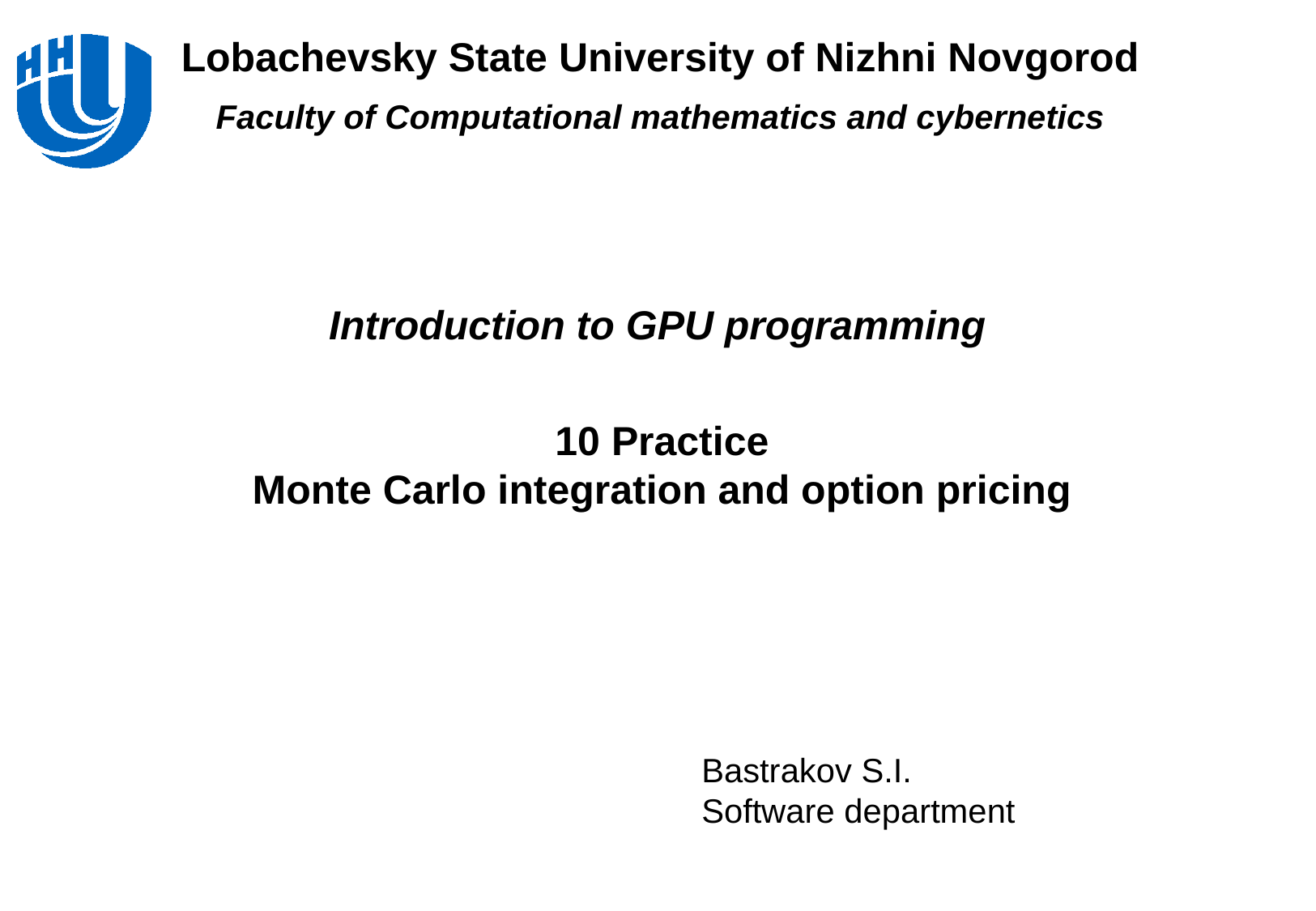

Introduction to GPU programming
# 10 Practice Monte Carlo integration and option pricing
Bastrakov S.I.
Software department